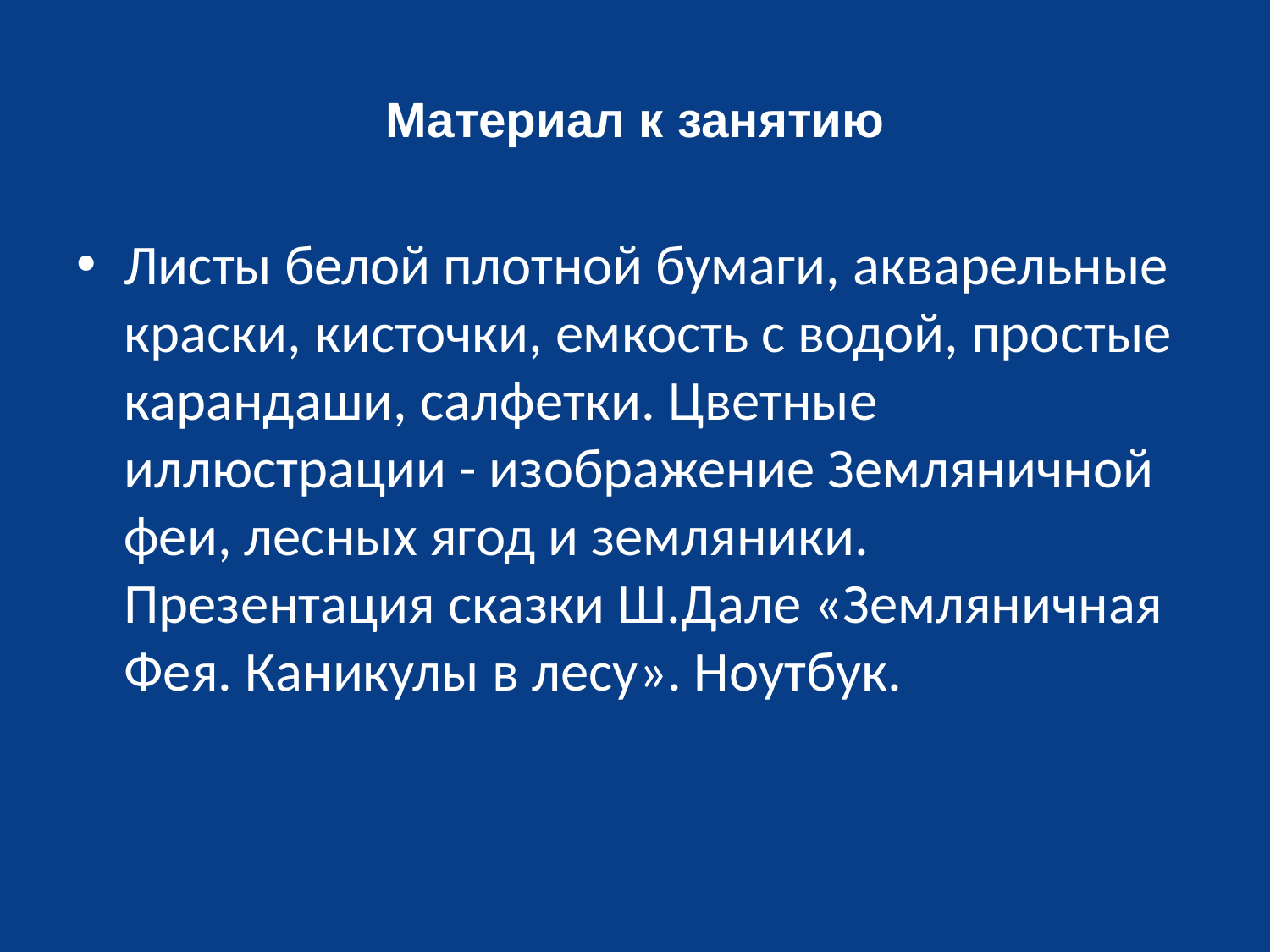

# Материал к занятию
Листы белой плотной бумаги, акварельные краски, кисточки, емкость с водой, простые карандаши, салфетки. Цветные иллюстрации - изображение Земляничной феи, лесных ягод и земляники. Презентация сказки Ш.Дале «Земляничная Фея. Каникулы в лесу». Ноутбук.